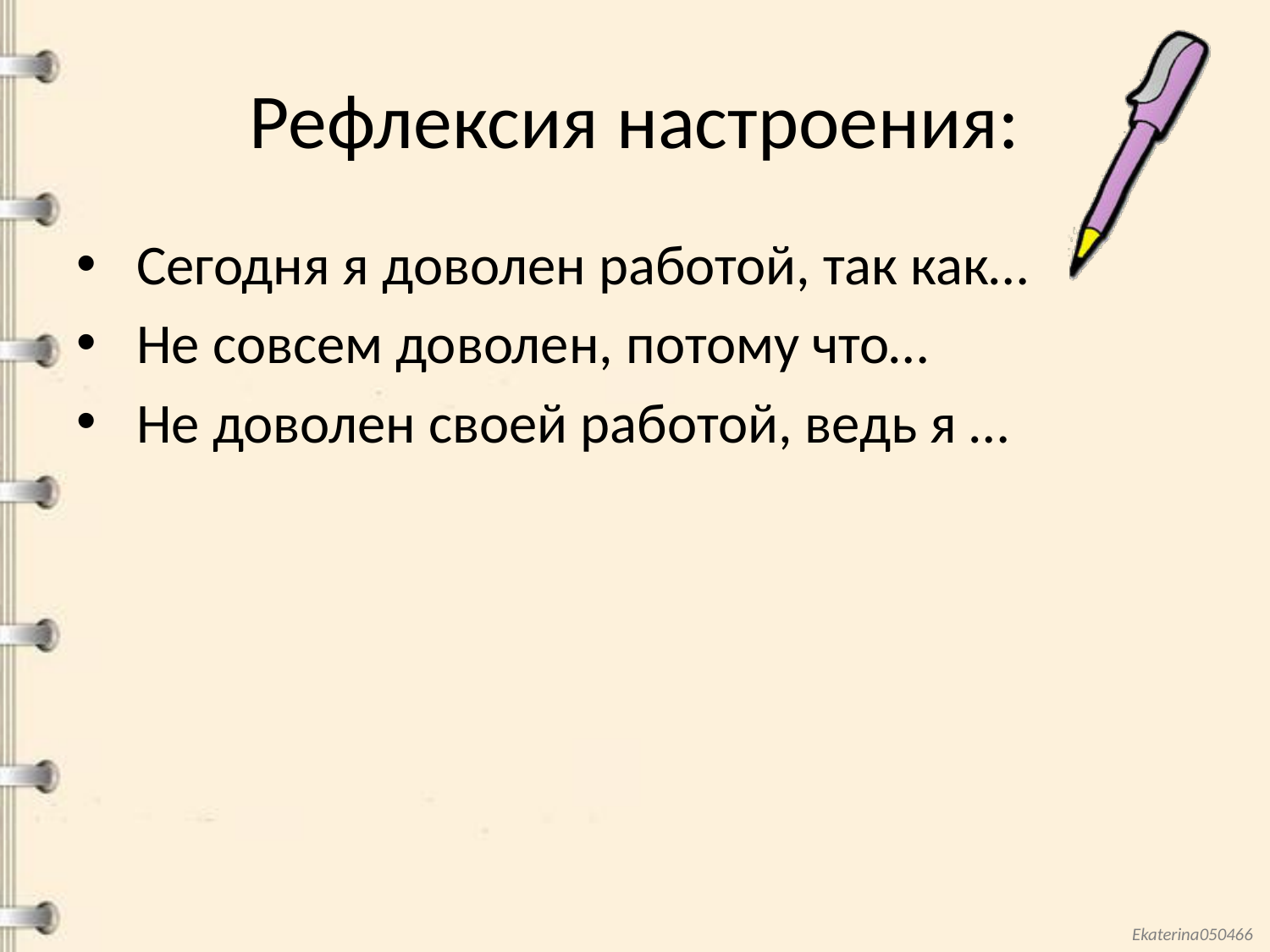

# Рефлексия настроения:
 Сегодня я доволен работой, так как…
 Не совсем доволен, потому что…
 Не доволен своей работой, ведь я …